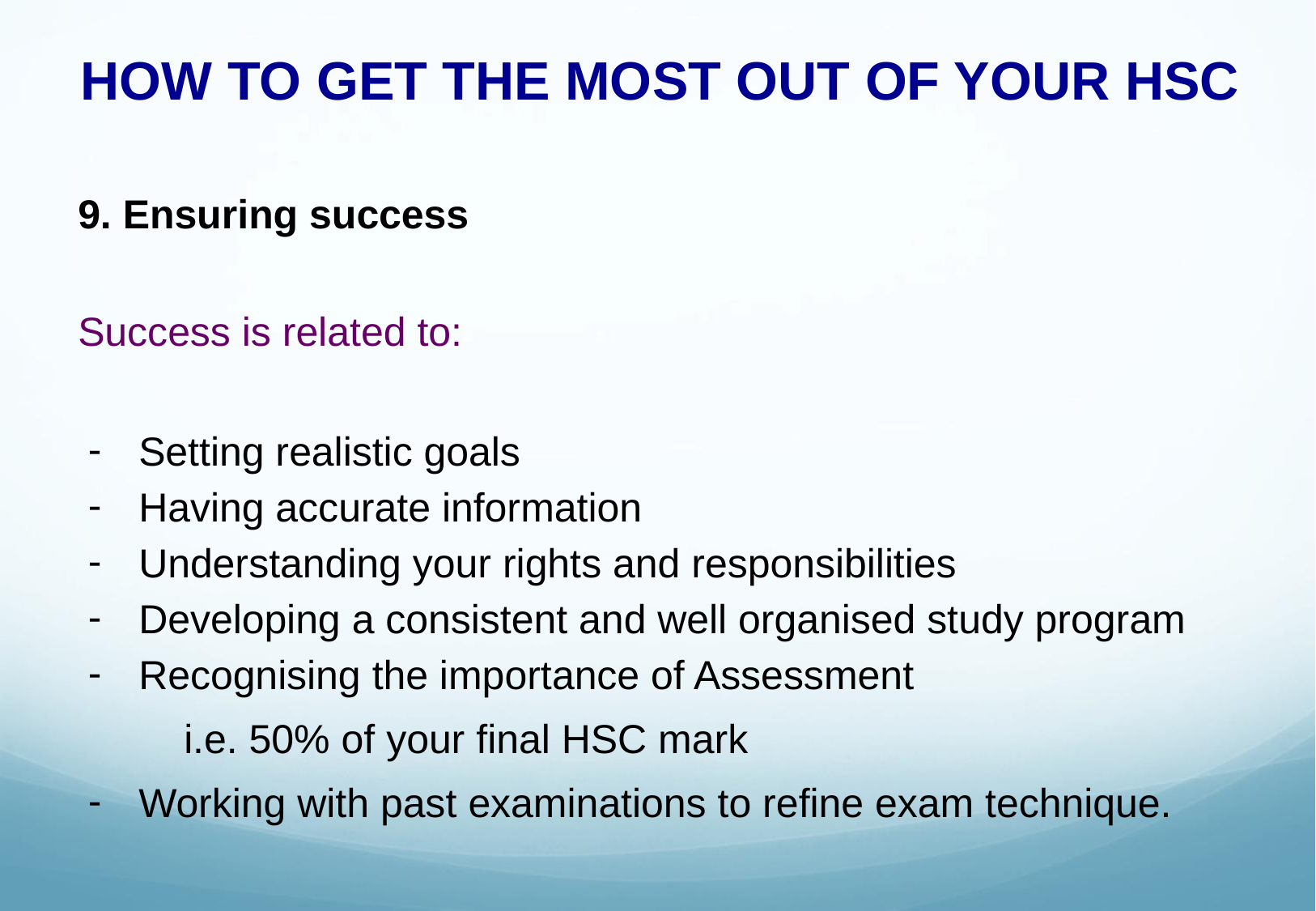

# HOW TO GET THE MOST OUT OF YOUR HSC

9. Ensuring success

Success is related to:

Setting realistic goals
Having accurate information
Understanding your rights and responsibilities
Developing a consistent and well organised study program
Recognising the importance of Assessment
    i.e. 50% of your final HSC mark
Working with past examinations to refine exam technique.